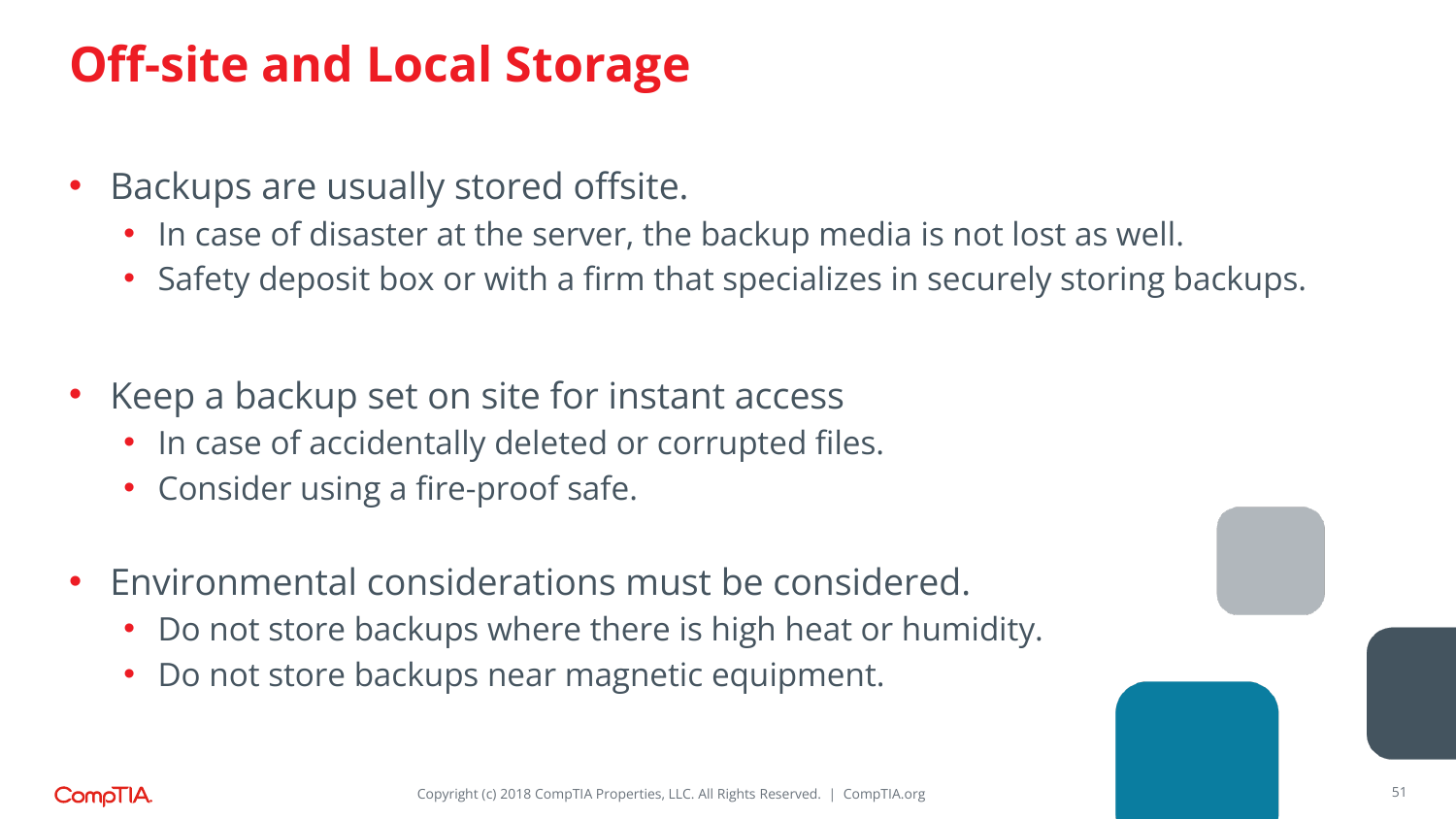

# Off-site and Local Storage
Backups are usually stored offsite.
In case of disaster at the server, the backup media is not lost as well.
Safety deposit box or with a firm that specializes in securely storing backups.

Keep a backup set on site for instant access
In case of accidentally deleted or corrupted files.
Consider using a fire-proof safe.

Environmental considerations must be considered.
Do not store backups where there is high heat or humidity.
Do not store backups near magnetic equipment.
51